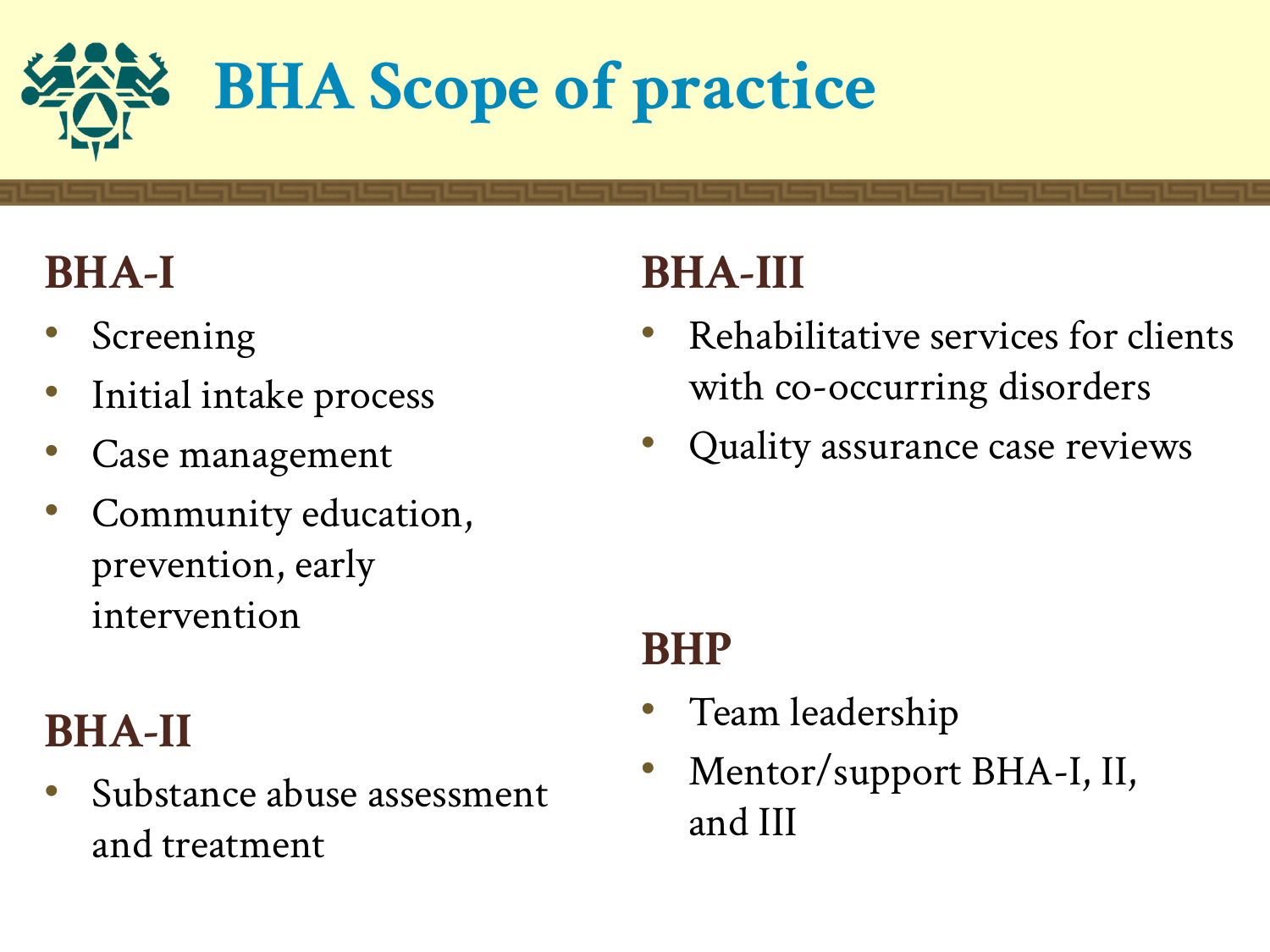

# BHA Scope of practice
BHA-I
Screening
Initial intake process
Case management
Community education, prevention, early intervention
BHA-II
Substance abuse assessment and treatment
BHA-III
Rehabilitative services for clients with co-occurring disorders
Quality assurance case reviews

BHP
Team leadership
Mentor/support BHA-I, II,
and III